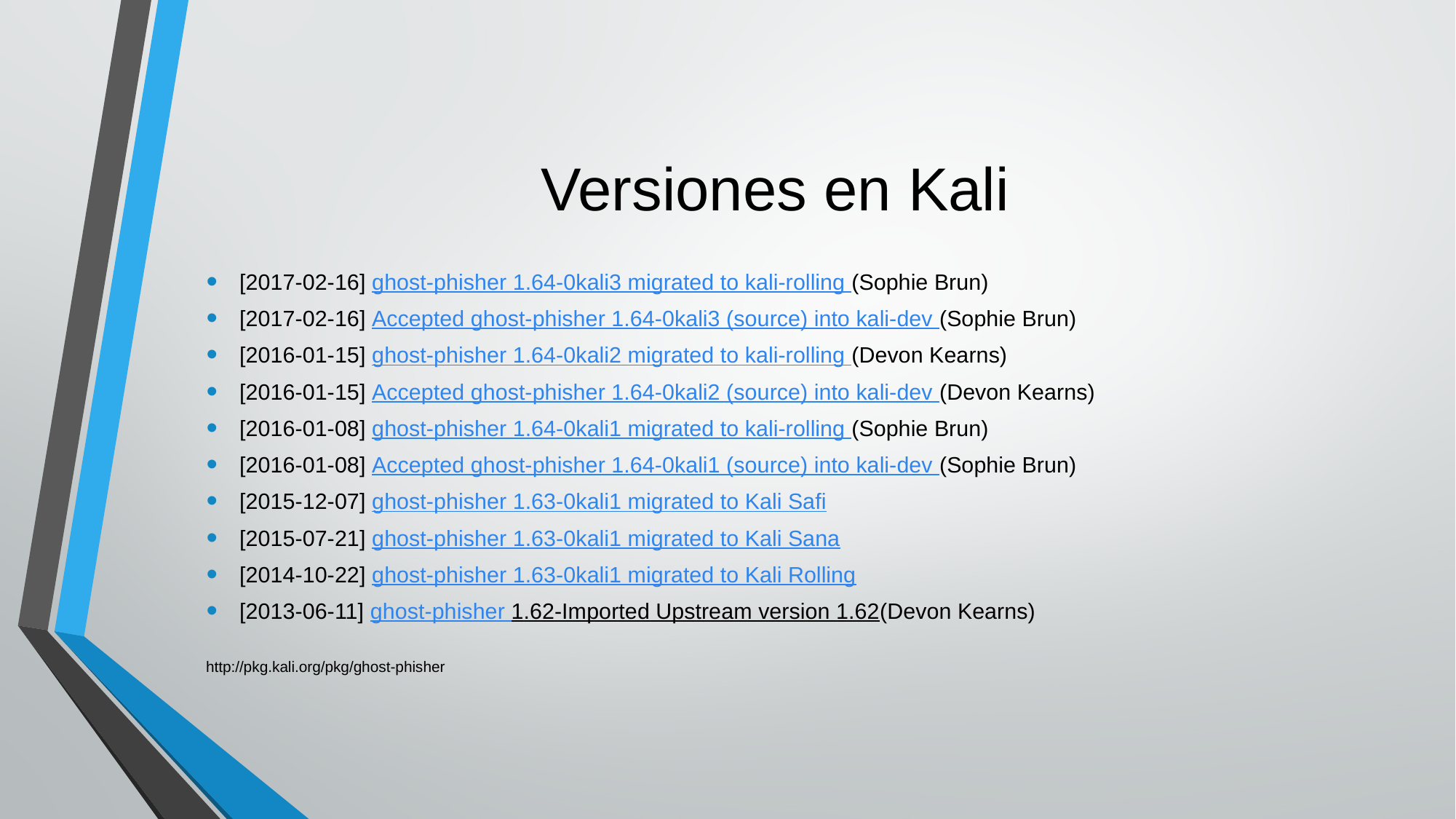

# Versiones en Kali
[2017-02-16] ghost-phisher 1.64-0kali3 migrated to kali-rolling (Sophie Brun)
[2017-02-16] Accepted ghost-phisher 1.64-0kali3 (source) into kali-dev (Sophie Brun)
[2016-01-15] ghost-phisher 1.64-0kali2 migrated to kali-rolling (Devon Kearns)
[2016-01-15] Accepted ghost-phisher 1.64-0kali2 (source) into kali-dev (Devon Kearns)
[2016-01-08] ghost-phisher 1.64-0kali1 migrated to kali-rolling (Sophie Brun)
[2016-01-08] Accepted ghost-phisher 1.64-0kali1 (source) into kali-dev (Sophie Brun)
[2015-12-07] ghost-phisher 1.63-0kali1 migrated to Kali Safi
[2015-07-21] ghost-phisher 1.63-0kali1 migrated to Kali Sana
[2014-10-22] ghost-phisher 1.63-0kali1 migrated to Kali Rolling
[2013-06-11] ghost-phisher 1.62-Imported Upstream version 1.62(Devon Kearns)
http://pkg.kali.org/pkg/ghost-phisher